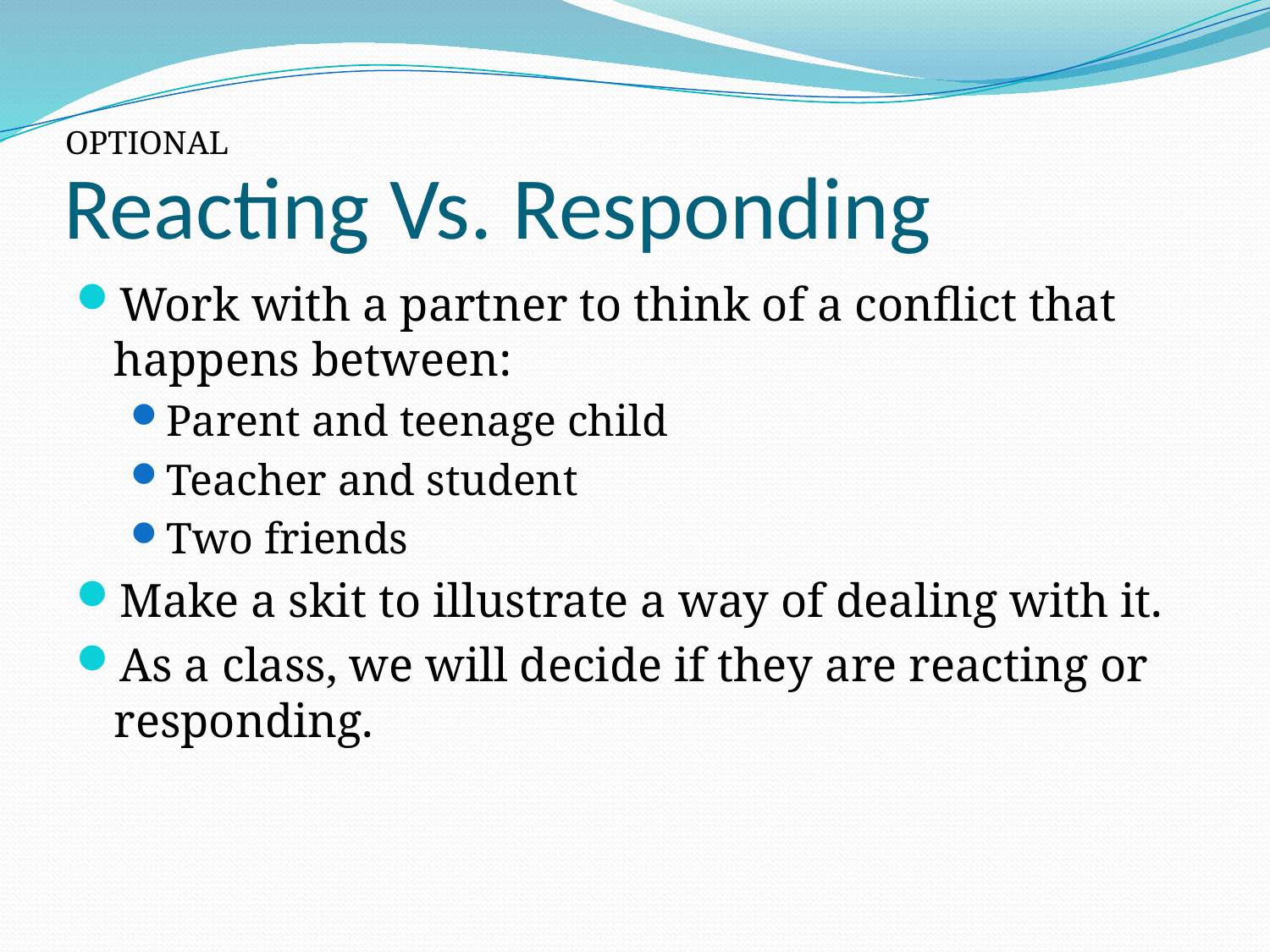

# Reacting Vs. Responding
OPTIONAL
Work with a partner to think of a conflict that happens between:
Parent and teenage child
Teacher and student
Two friends
Make a skit to illustrate a way of dealing with it.
As a class, we will decide if they are reacting or responding.